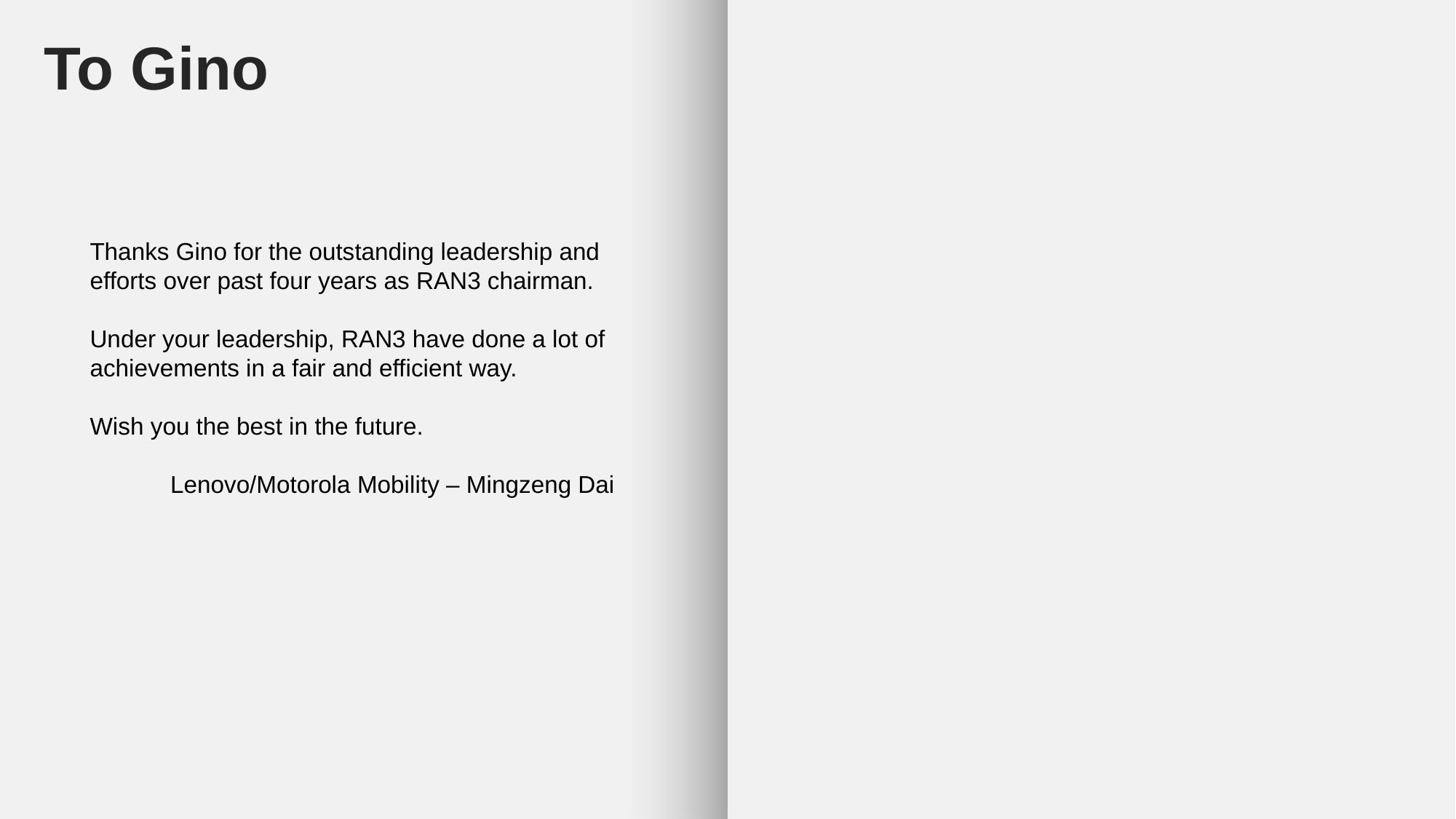

To Gino

Thanks Gino for the outstanding leadership and efforts over past four years as RAN3 chairman.

Under your leadership, RAN3 have done a lot of achievements in a fair and efficient way.

Wish you the best in the future.

Lenovo/Motorola Mobility – Mingzeng Dai